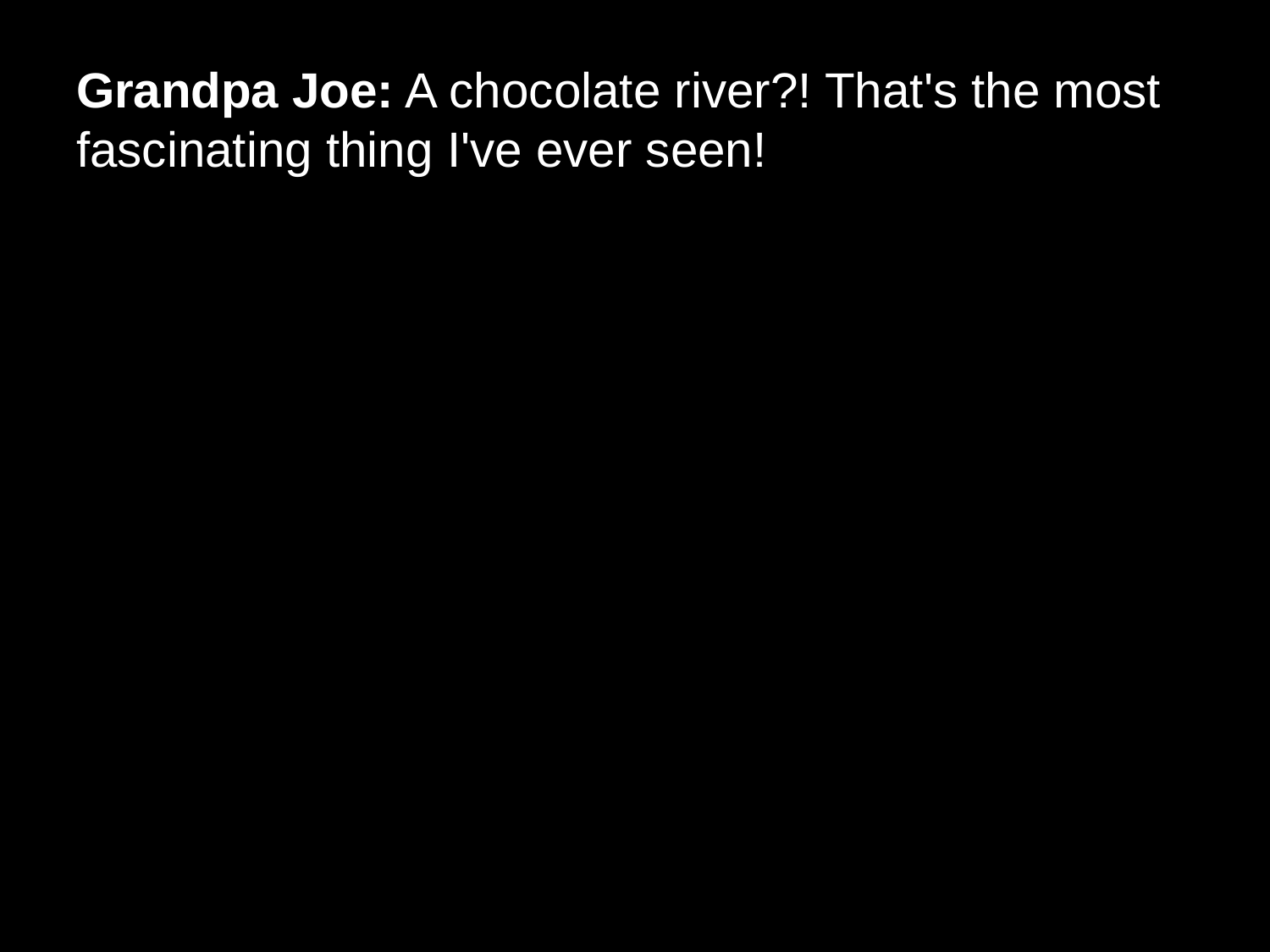

# Grandpa Joe: A chocolate river?! That's the most fascinating thing I've ever seen!